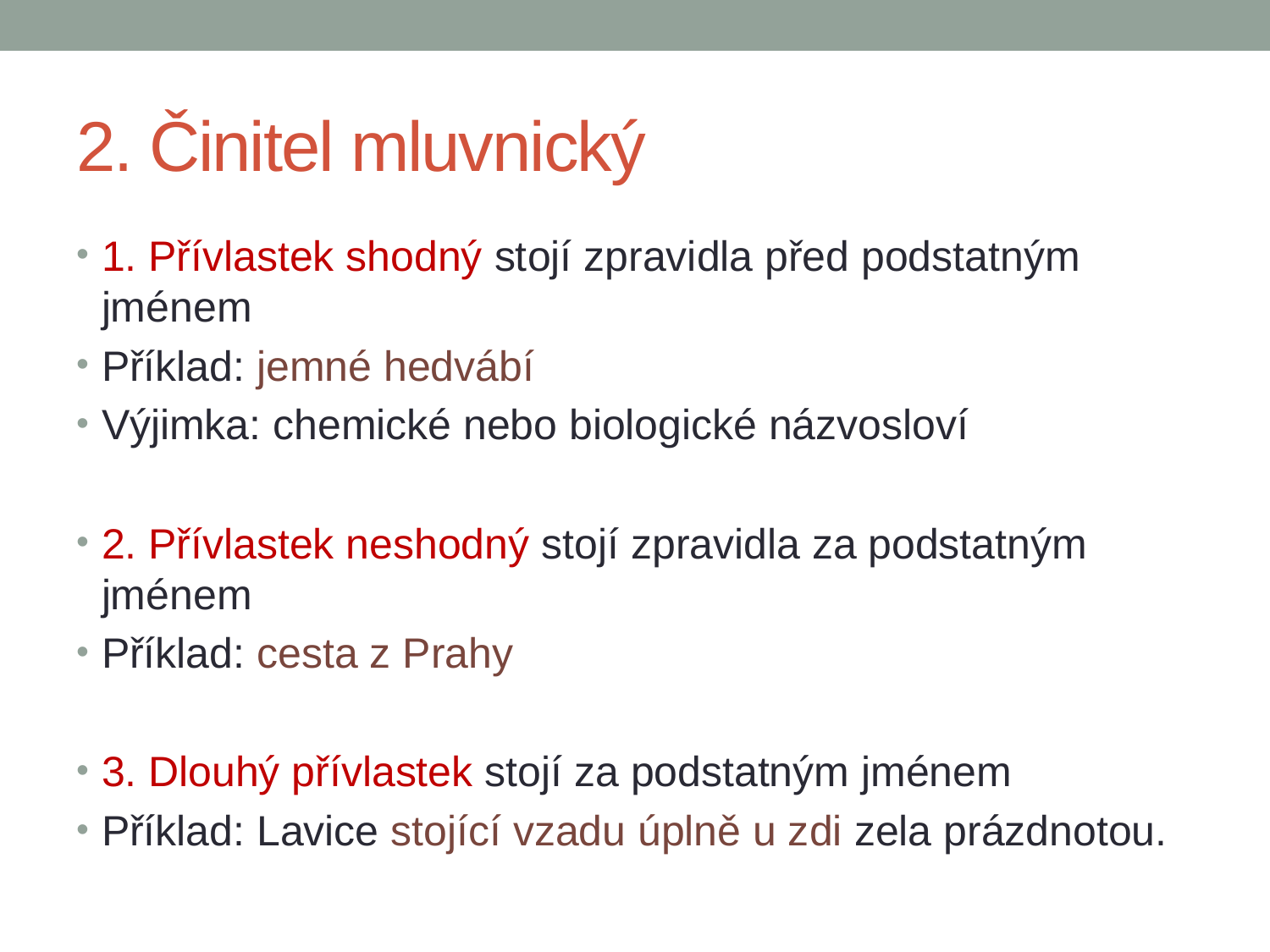

# 2. Činitel mluvnický
1. Přívlastek shodný stojí zpravidla před podstatným jménem
Příklad: jemné hedvábí
Výjimka: chemické nebo biologické názvosloví

2. Přívlastek neshodný stojí zpravidla za podstatným jménem
Příklad: cesta z Prahy

3. Dlouhý přívlastek stojí za podstatným jménem
Příklad: Lavice stojící vzadu úplně u zdi zela prázdnotou.